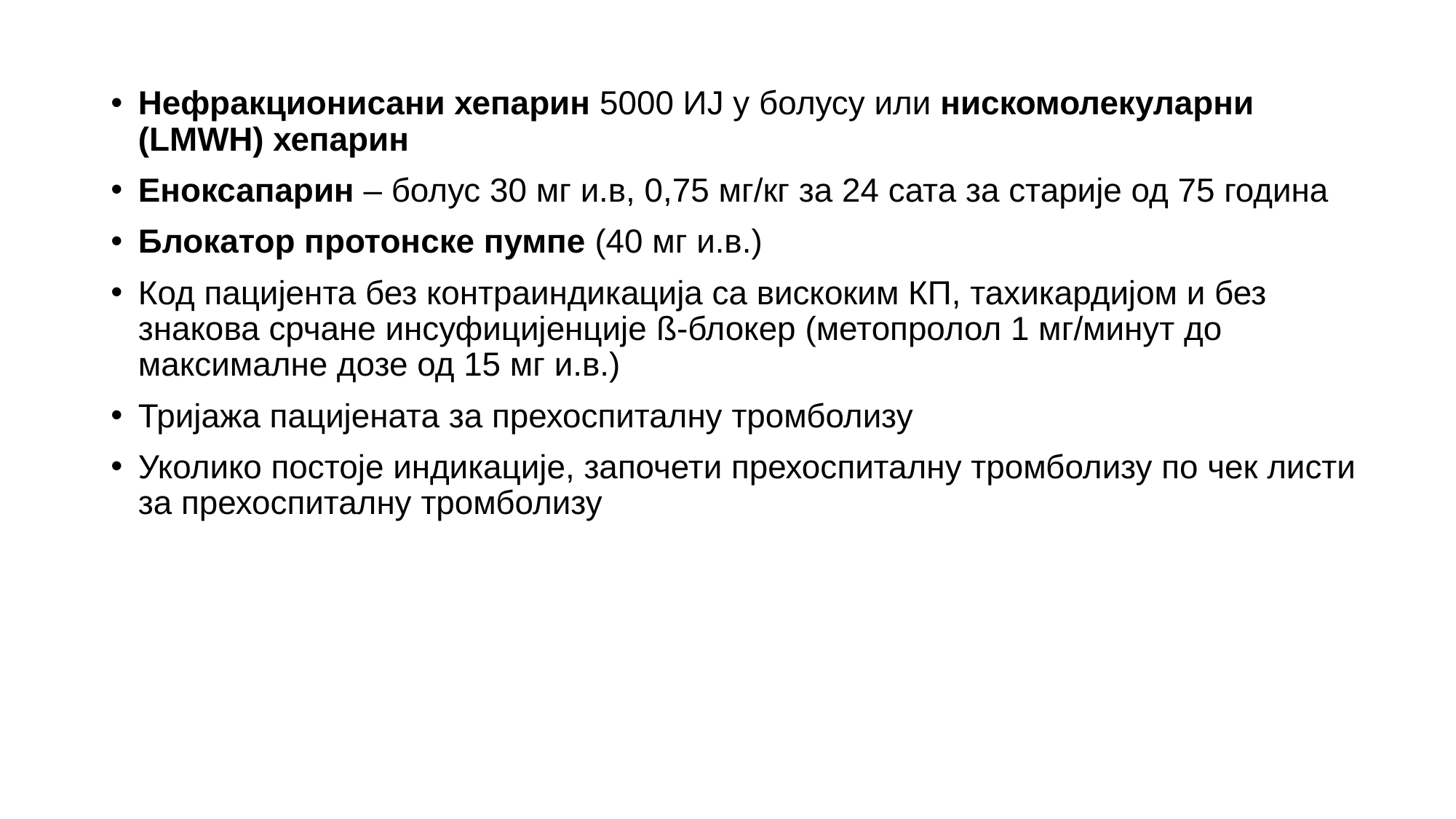

Нефракционисани хепарин 5000 ИЈ у болусу или нискомолекуларни (LMWH) хепарин
Еноксапарин – болус 30 мг и.в, 0,75 мг/кг за 24 сата за старије од 75 година
Блокатор протонске пумпе (40 мг и.в.)
Код пацијента без контраиндикација са вискоким КП, тахикардијом и без знакова срчане инсуфицијенције ß-блокер (метопролол 1 мг/минут до максималне дозе од 15 мг и.в.)
Тријажа пацијената за прехоспиталну тромболизу
Уколико постоје индикације, започети прехоспиталну тромболизу по чек листи за прехоспиталну тромболизу